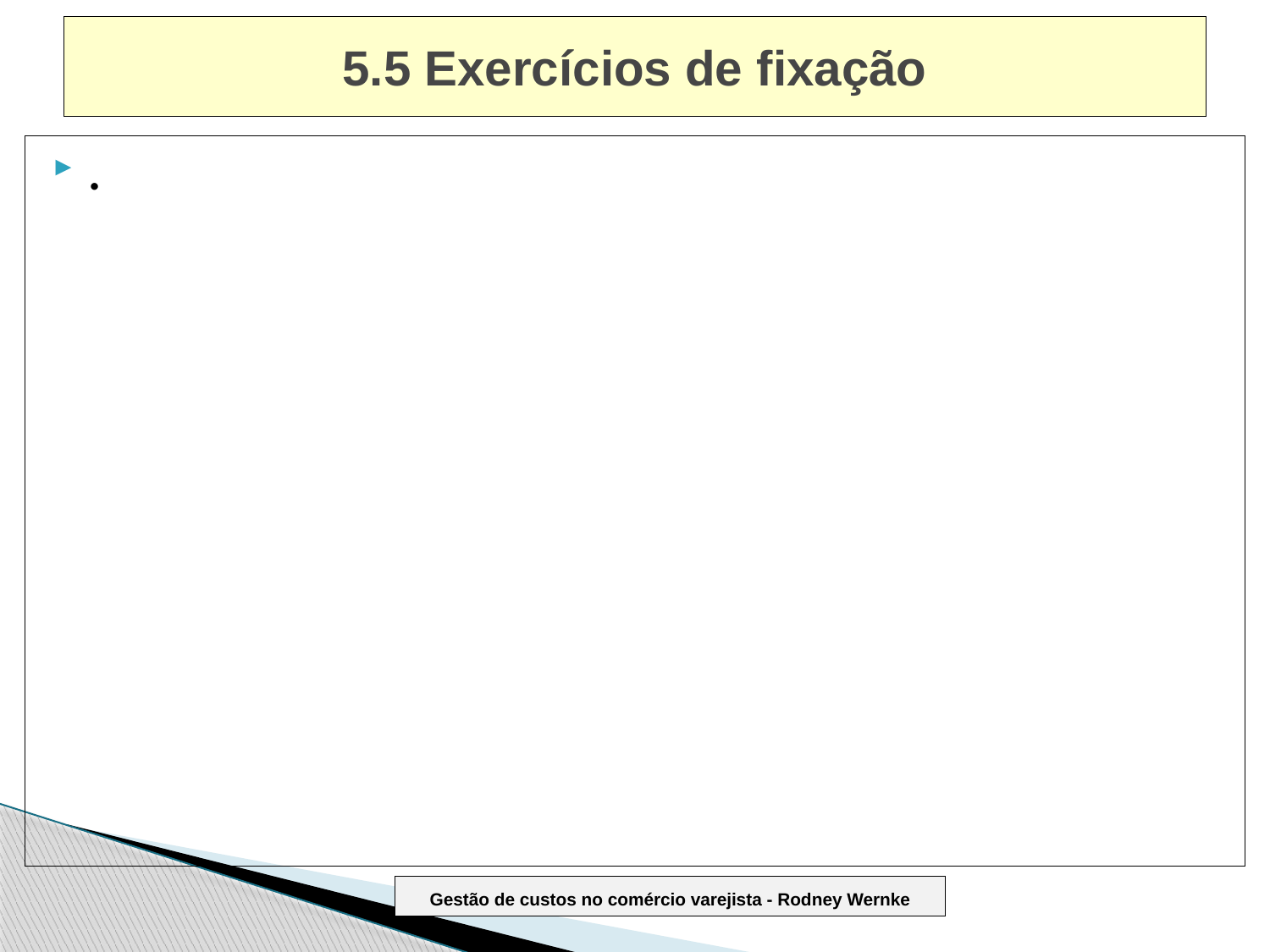

# 5.5 Exercícios de fixação
.
Gestão de custos no comércio varejista - Rodney Wernke